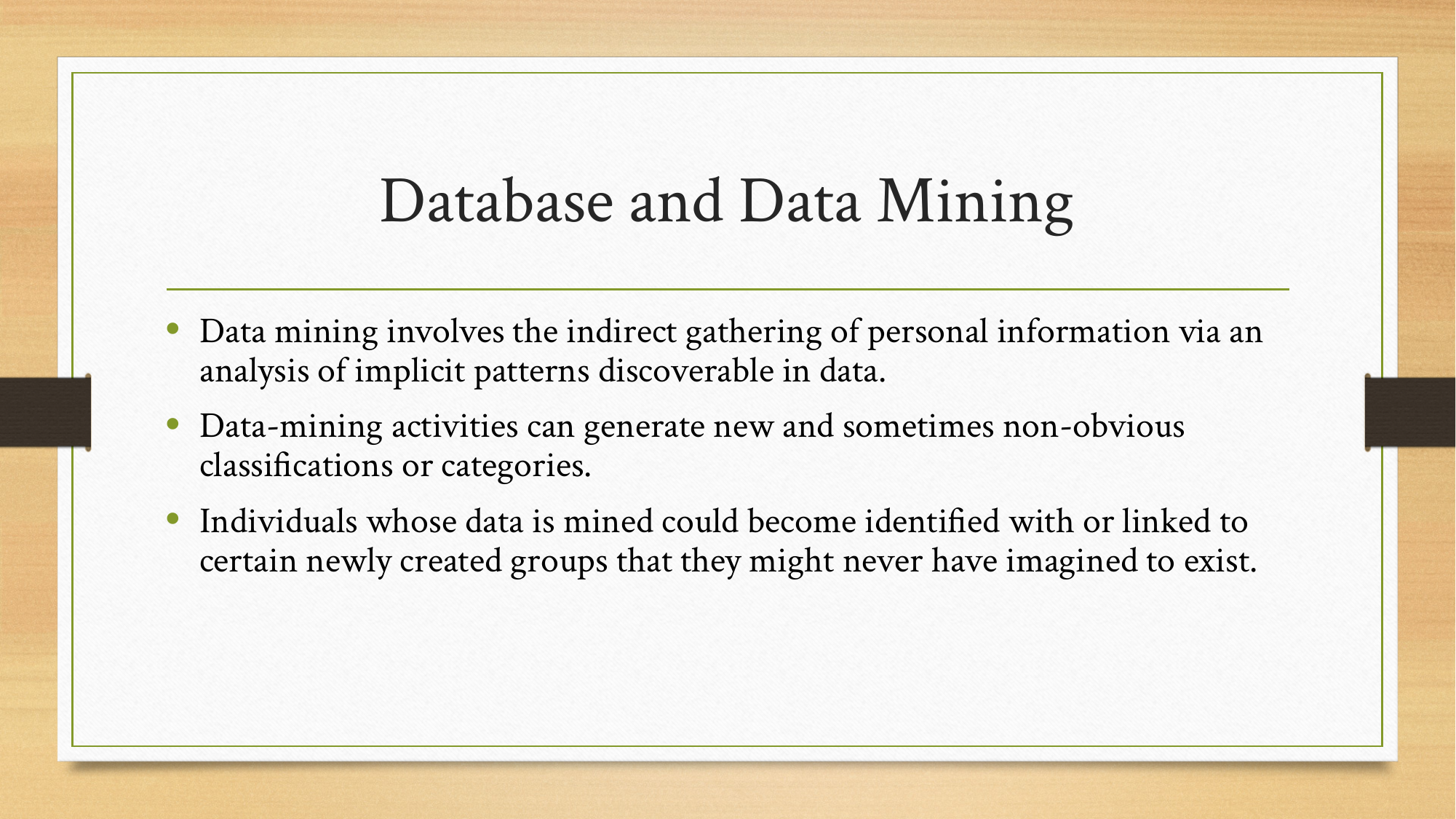

# Database and Data Mining
Data mining involves the indirect gathering of personal information via an analysis of implicit patterns discoverable in data.
Data-mining activities can generate new and sometimes non-obvious classifications or categories.
Individuals whose data is mined could become identified with or linked to certain newly created groups that they might never have imagined to exist.